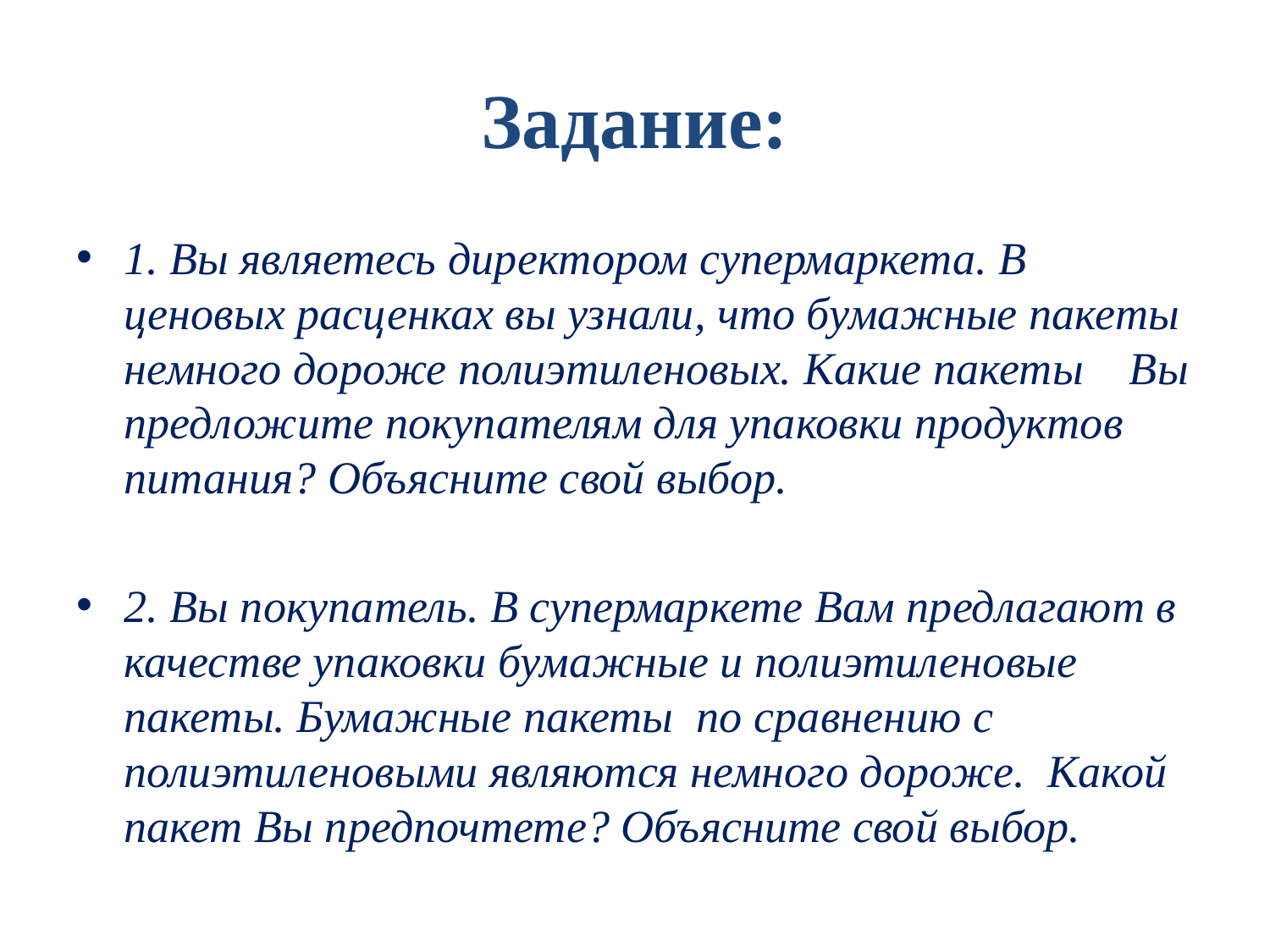

# Задание:
1. Вы являетесь директором супермаркета. В ценовых расценках вы узнали, что бумажные пакеты немного дороже полиэтиленовых. Какие пакеты    Вы предложите покупателям для упаковки продуктов питания? Объясните свой выбор.

2. Вы покупатель. В супермаркете Вам предлагают в качестве упаковки бумажные и полиэтиленовые пакеты. Бумажные пакеты  по сравнению с полиэтиленовыми являются немного дороже.  Какой пакет Вы предпочтете? Объясните свой выбор.